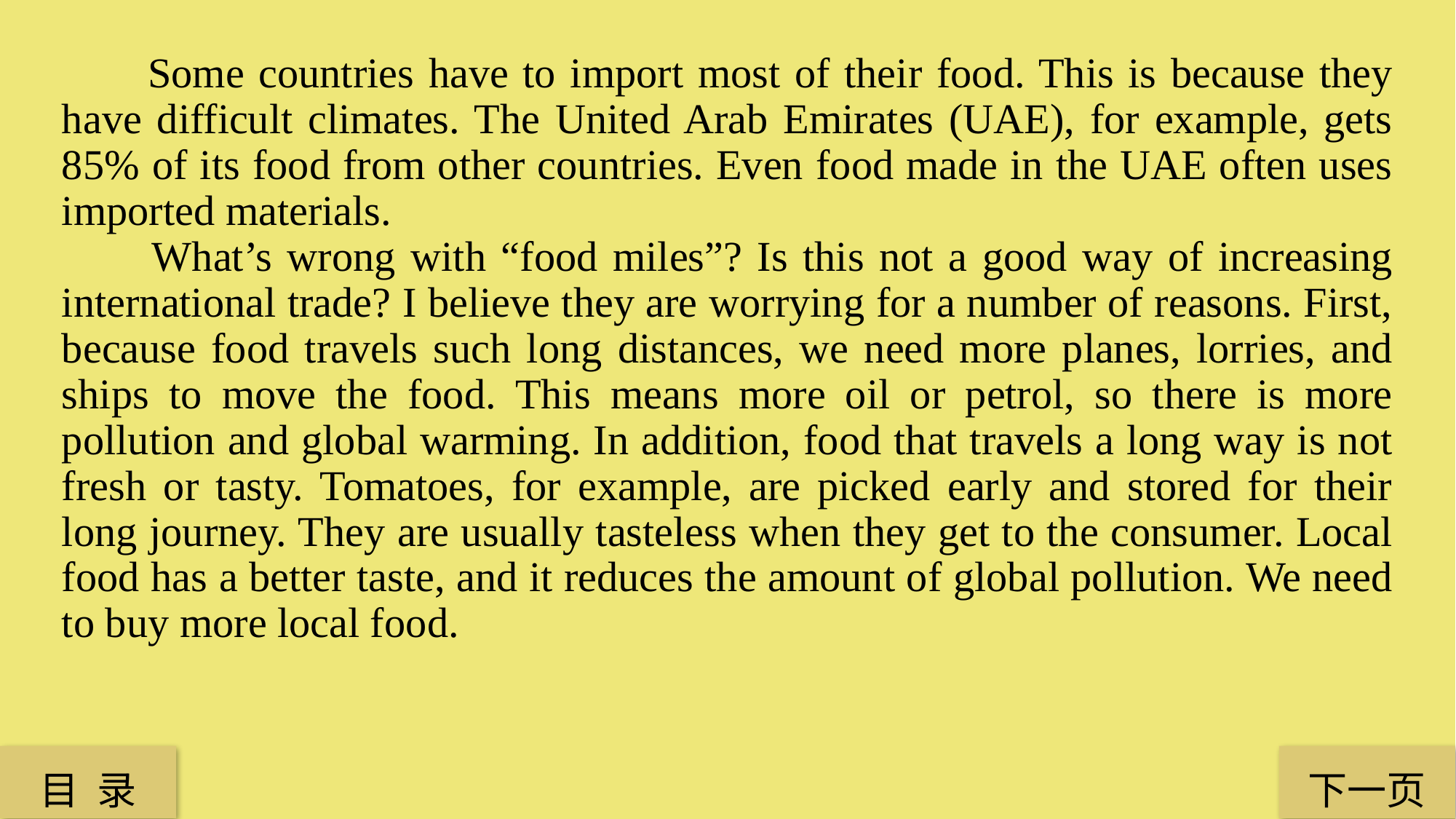

Some countries have to import most of their food. This is because they have difficult climates. The United Arab Emirates (UAE), for example, gets 85% of its food from other countries. Even food made in the UAE often uses imported materials.
      What’s wrong with “food miles”? Is this not a good way of increasing international trade? I believe they are worrying for a number of reasons. First, because food travels such long distances, we need more planes, lorries, and ships to move the food. This means more oil or petrol, so there is more pollution and global warming. In addition, food that travels a long way is not fresh or tasty. Tomatoes, for example, are picked early and stored for their long journey. They are usually tasteless when they get to the consumer. Local food has a better taste, and it reduces the amount of global pollution. We need to buy more local food.